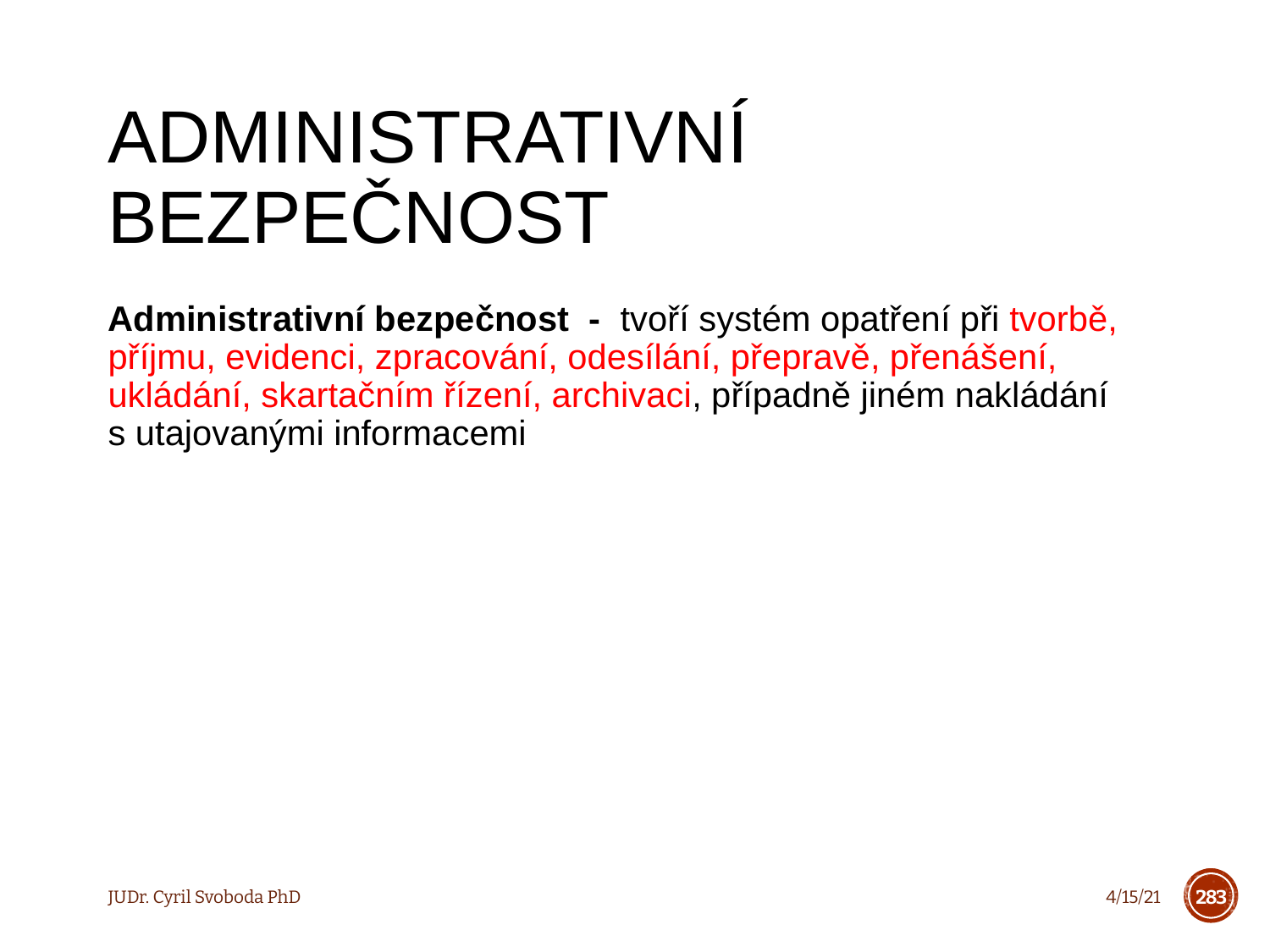

# Administrativní bezpečnost
Administrativní bezpečnost  -  tvoří systém opatření při tvorbě, příjmu, evidenci, zpracování, odesílání, přepravě, přenášení, ukládání, skartačním řízení, archivaci, případně jiném nakládání s utajovanými informacemi

JUDr. Cyril Svoboda PhD
4/15/21
283